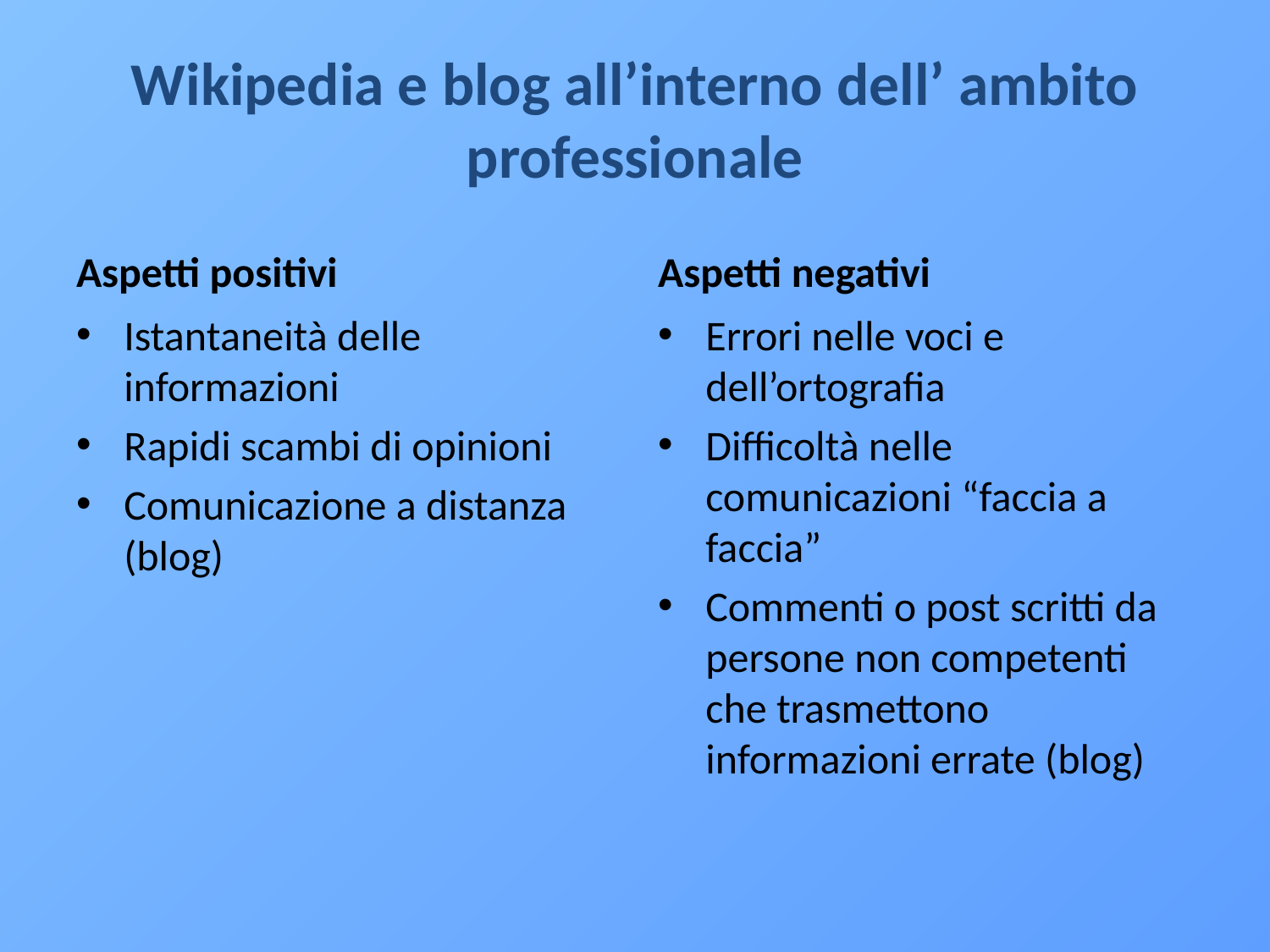

# Wikipedia e blog all’interno dell’ ambito professionale
Aspetti positivi
Aspetti negativi
Istantaneità delle informazioni
Rapidi scambi di opinioni
Comunicazione a distanza (blog)

Errori nelle voci e dell’ortografia
Difficoltà nelle comunicazioni “faccia a faccia”
Commenti o post scritti da persone non competenti  che trasmettono informazioni errate (blog)